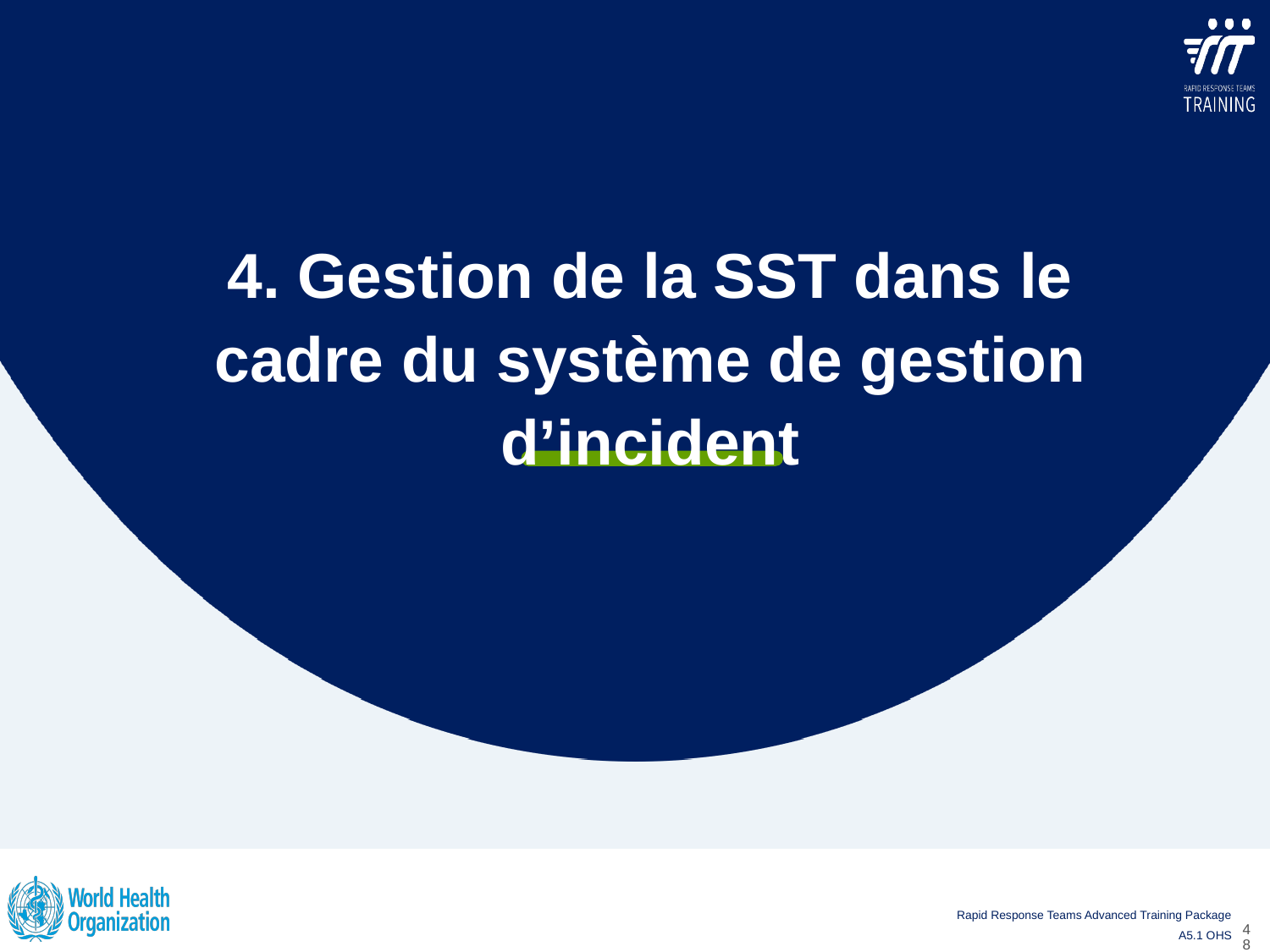

4. Gestion de la SST dans le cadre du système de gestion d’incident
48